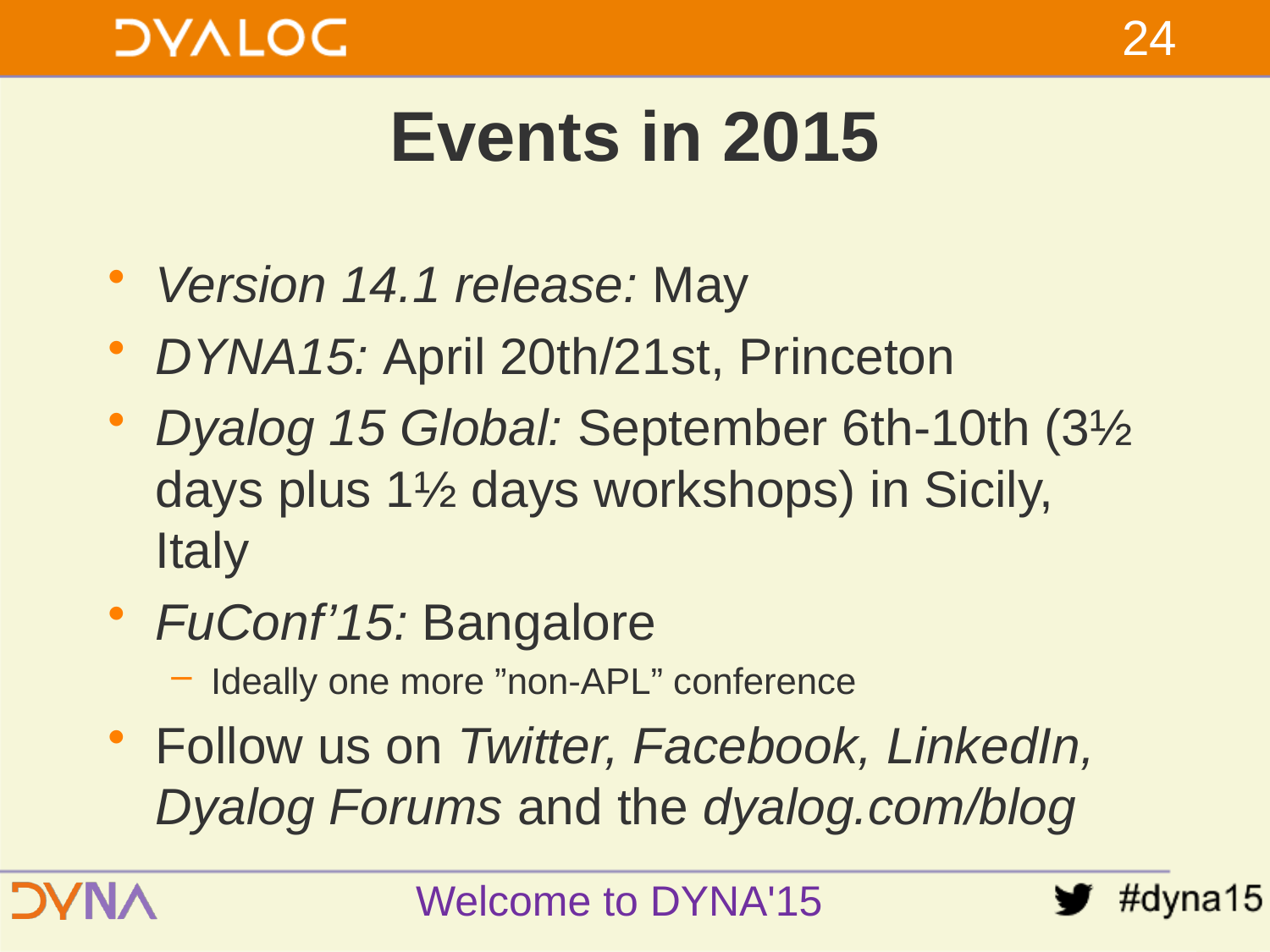

24
# Events in 2015
Version 14.1 release: May
DYNA15: April 20th/21st, Princeton
Dyalog 15 Global: September 6th-10th (3½ days plus 1½ days workshops) in Sicily, Italy
FuConf’15: Bangalore
Ideally one more ”non-APL” conference
Follow us on Twitter, Facebook, LinkedIn, Dyalog Forums and the dyalog.com/blog
Welcome to DYNA'15